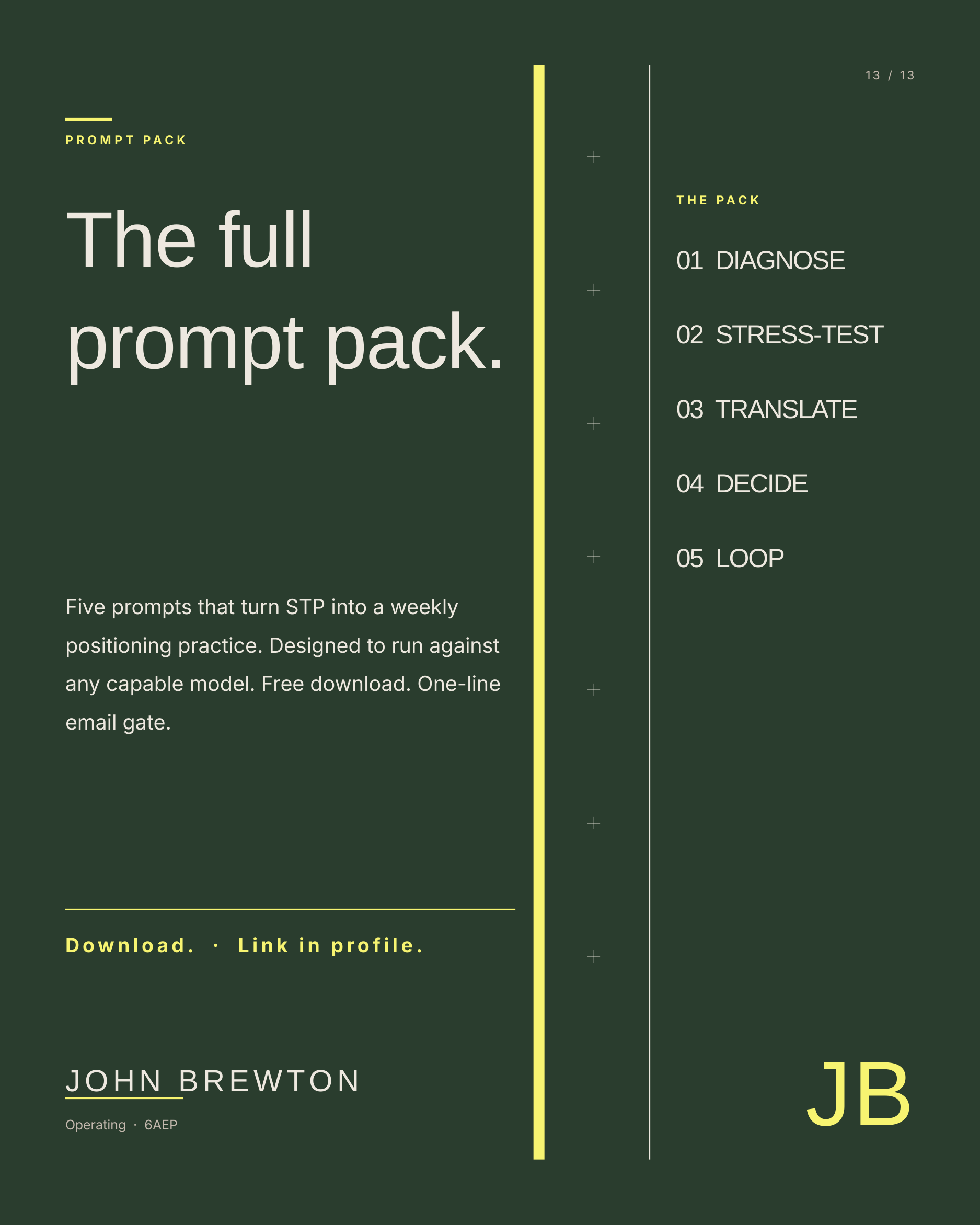

13 / 13

PROMPT PACK

The full
THE PACK
01  DIAGNOSE

prompt pack.

02  STRESS-TEST
03  TRANSLATE

04  DECIDE
05  LOOP

Five prompts that turn STP into a weekly positioning practice. Designed to run against any capable model. Free download. One-line email gate.

Download.  ·  Link in profile.

JB
JOHN BREWTON

Operating  ·  6AEP